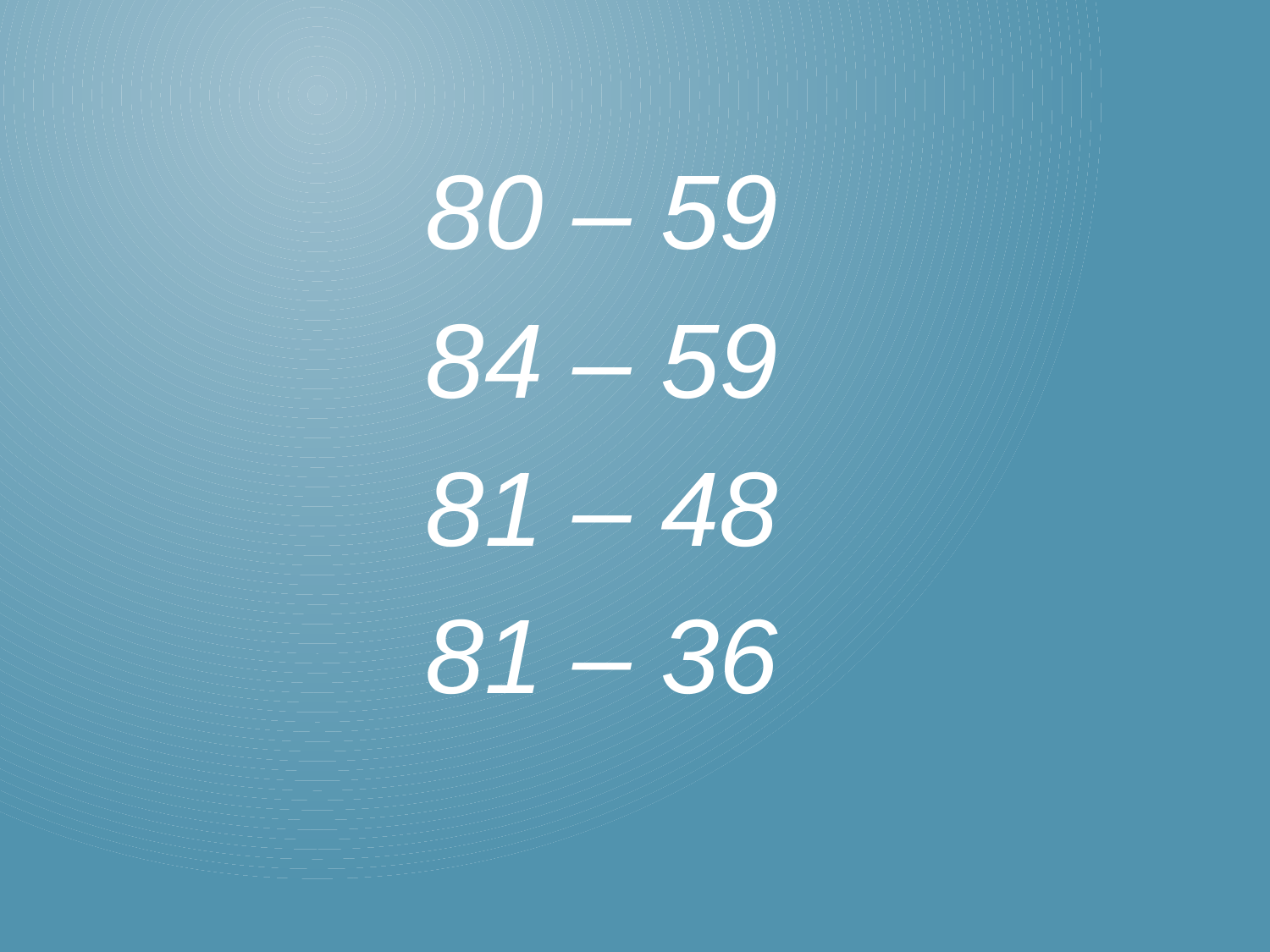

80 – 59
84 – 59
81 – 48
81 – 36